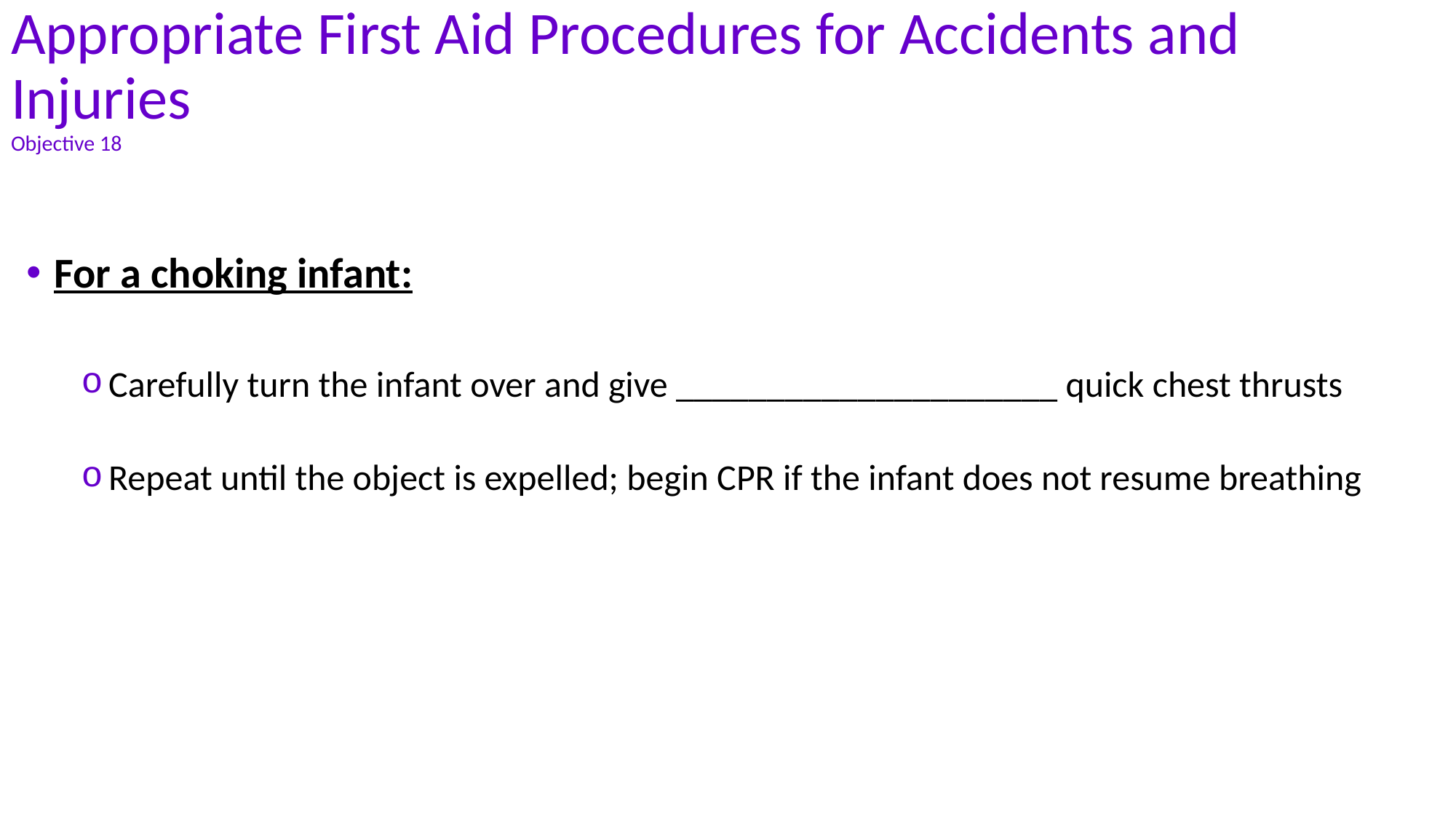

# Appropriate First Aid Procedures for Accidents and Injuries Objective 18
For a choking infant:

Carefully turn the infant over and give _____________________ quick chest thrusts

Repeat until the object is expelled; begin CPR if the infant does not resume breathing